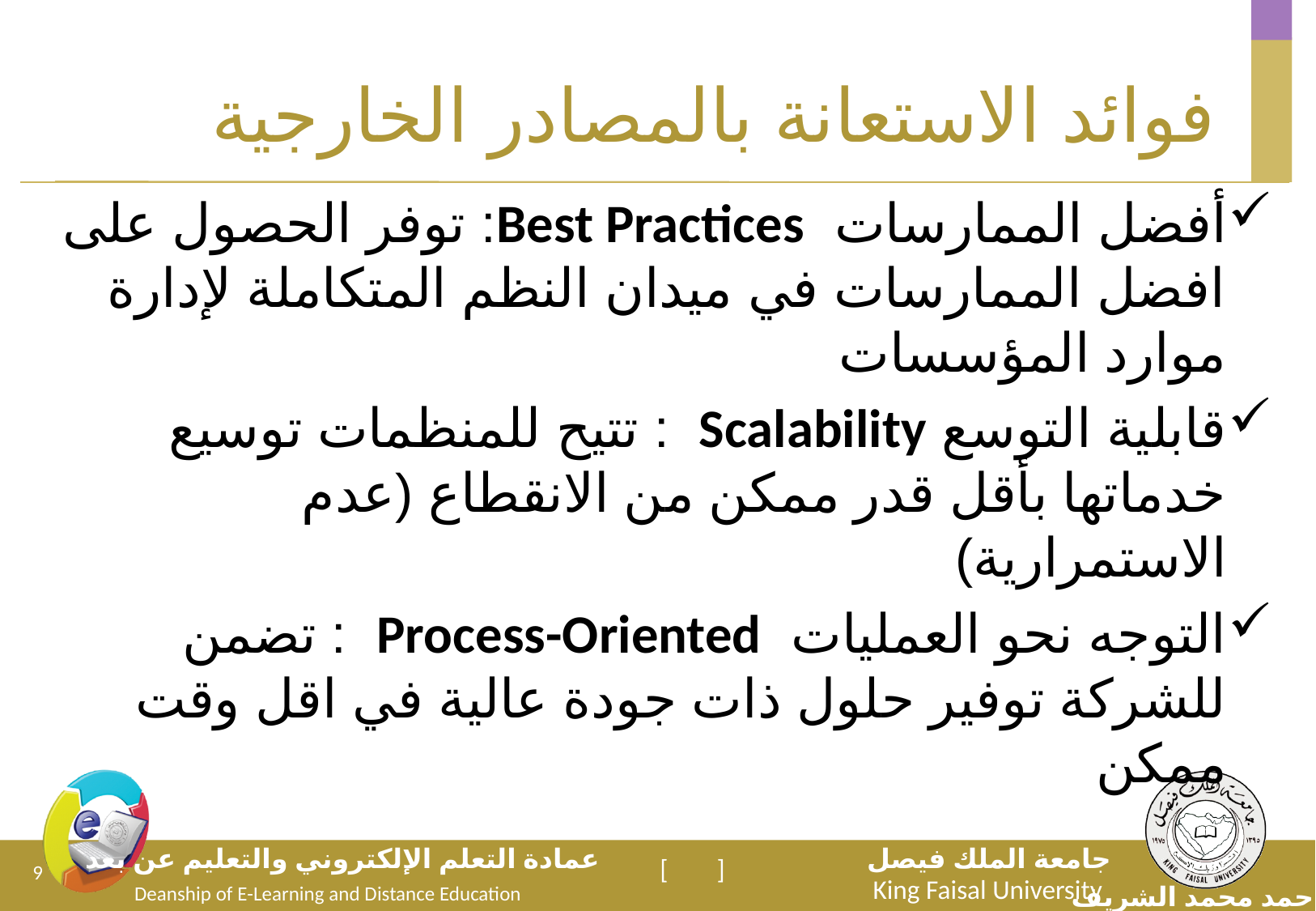

# فوائد الاستعانة بالمصادر الخارجية
أفضل الممارسات  Best Practices: توفر الحصول على افضل الممارسات في ميدان النظم المتكاملة لإدارة موارد المؤسسات
قابلية التوسع Scalability  : تتيح للمنظمات توسيع خدماتها بأقل قدر ممكن من الانقطاع (عدم الاستمرارية)
التوجه نحو العمليات  Process-Oriented  : تضمن للشركة توفير حلول ذات جودة عالية في اقل وقت ممكن

9